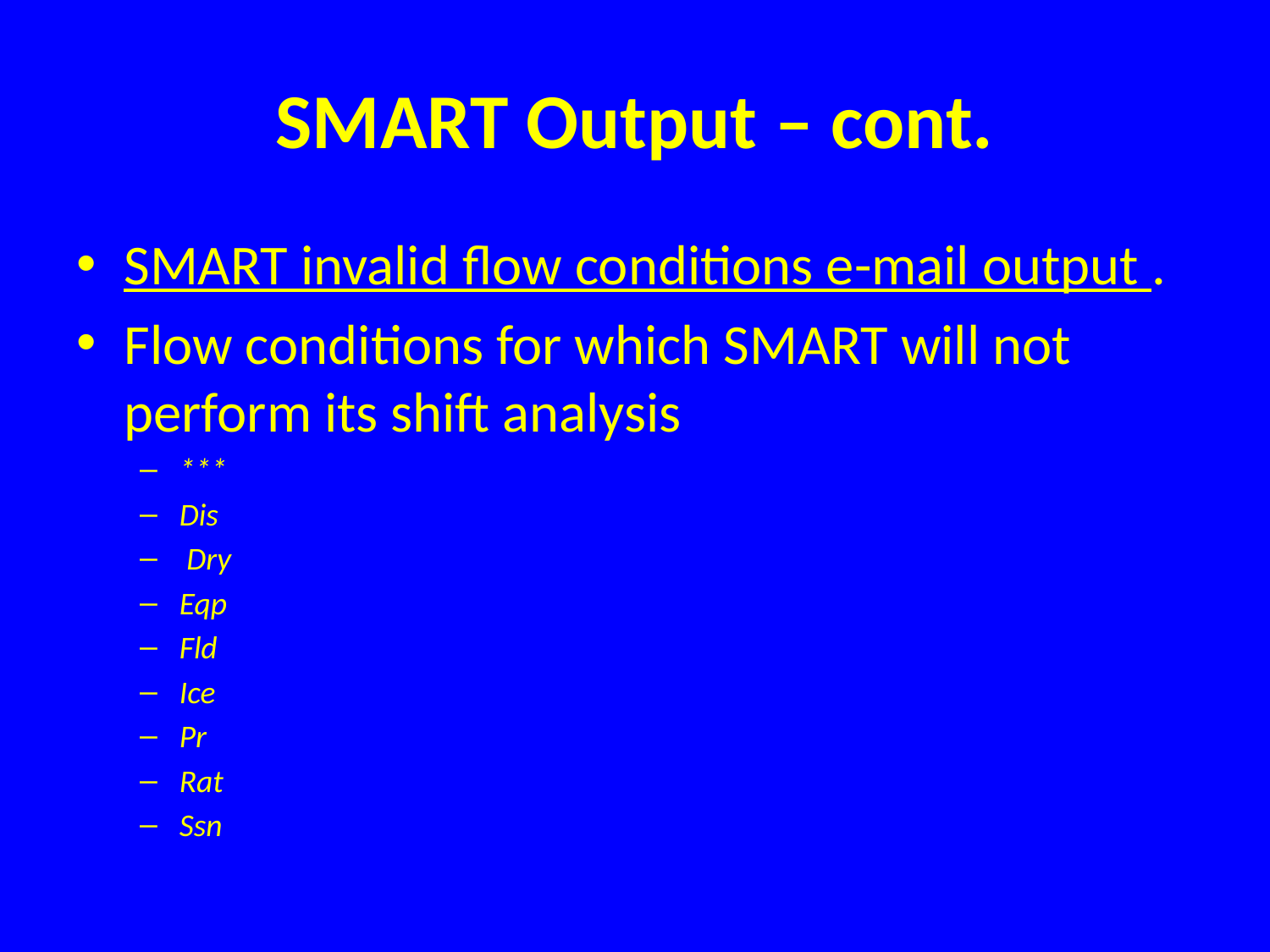

# SMART Output – cont.
SMART invalid flow conditions e-mail output .
Flow conditions for which SMART will not perform its shift analysis
***
Dis
 Dry
Eqp
Fld
Ice
Pr
Rat
Ssn